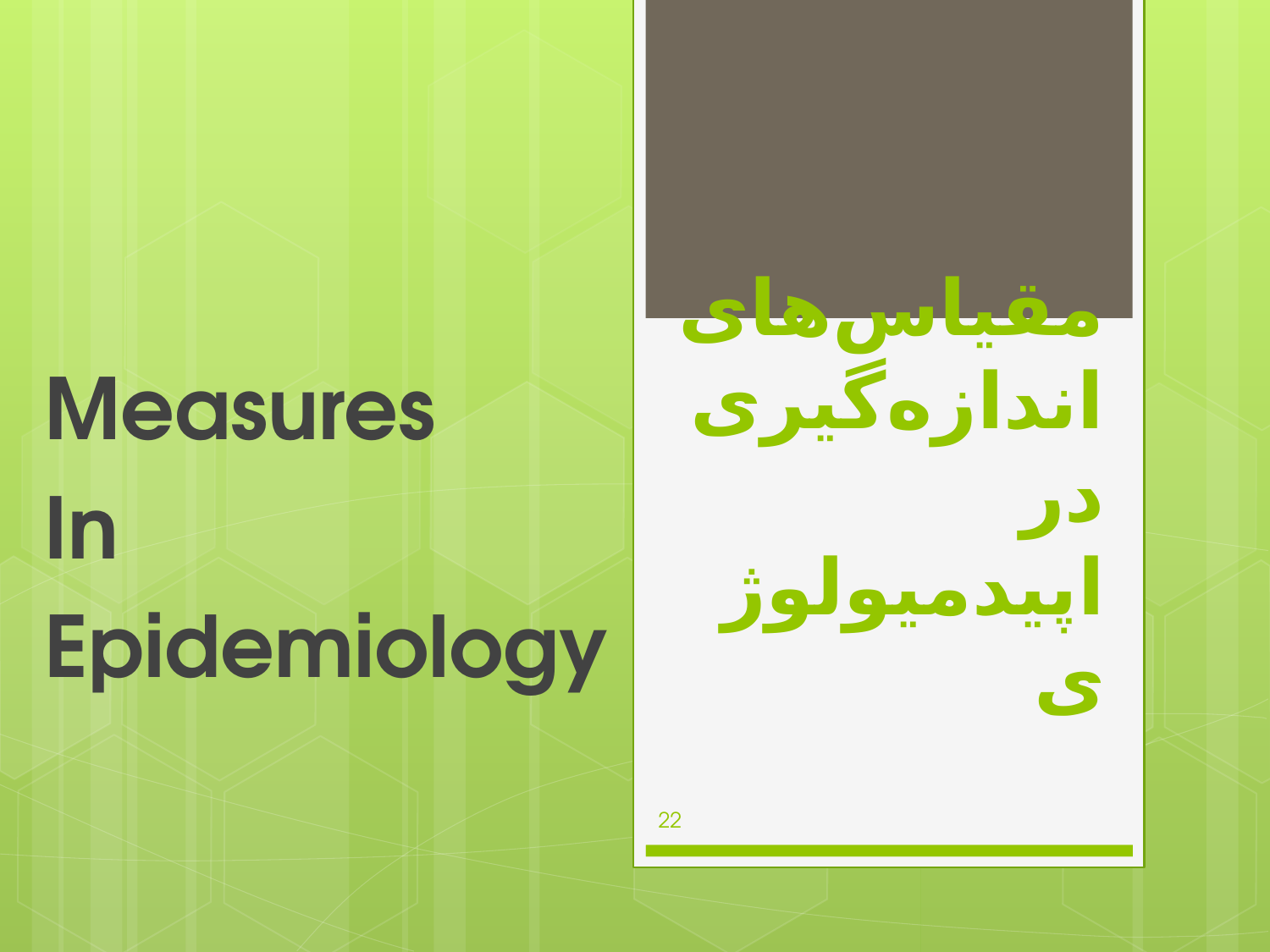

Measures
In
Epidemiology
# مقیاس‌های اندازه‌گیری در اپیدمیولوژی
22